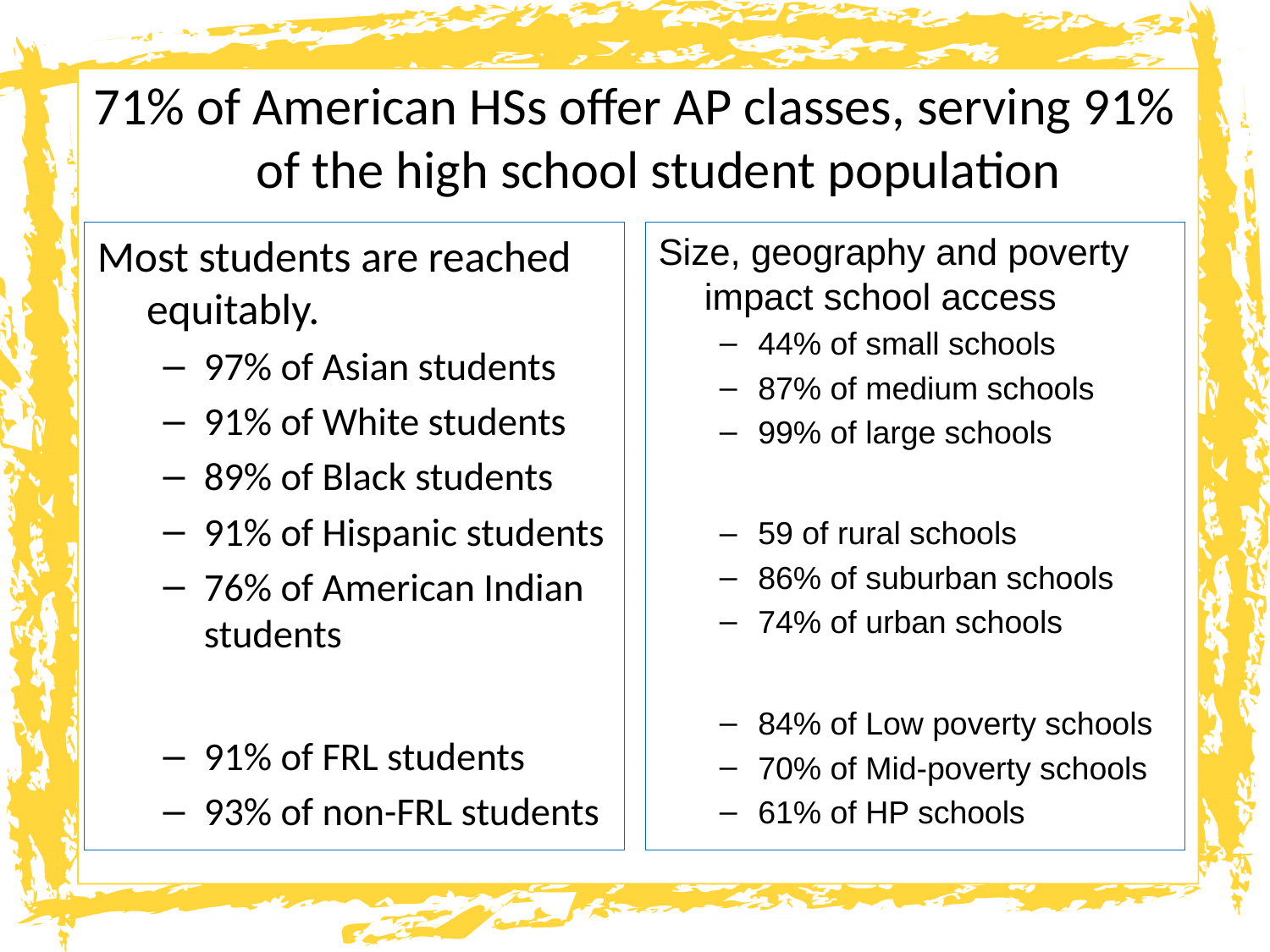

# 71% of American HSs offer AP classes, serving 91% of the high school student population
Most students are reached equitably.
97% of Asian students
91% of White students
89% of Black students
91% of Hispanic students
76% of American Indian students

91% of FRL students
93% of non-FRL students
Size, geography and poverty impact school access
44% of small schools
87% of medium schools
99% of large schools

59 of rural schools
86% of suburban schools
74% of urban schools

84% of Low poverty schools
70% of Mid-poverty schools
61% of HP schools